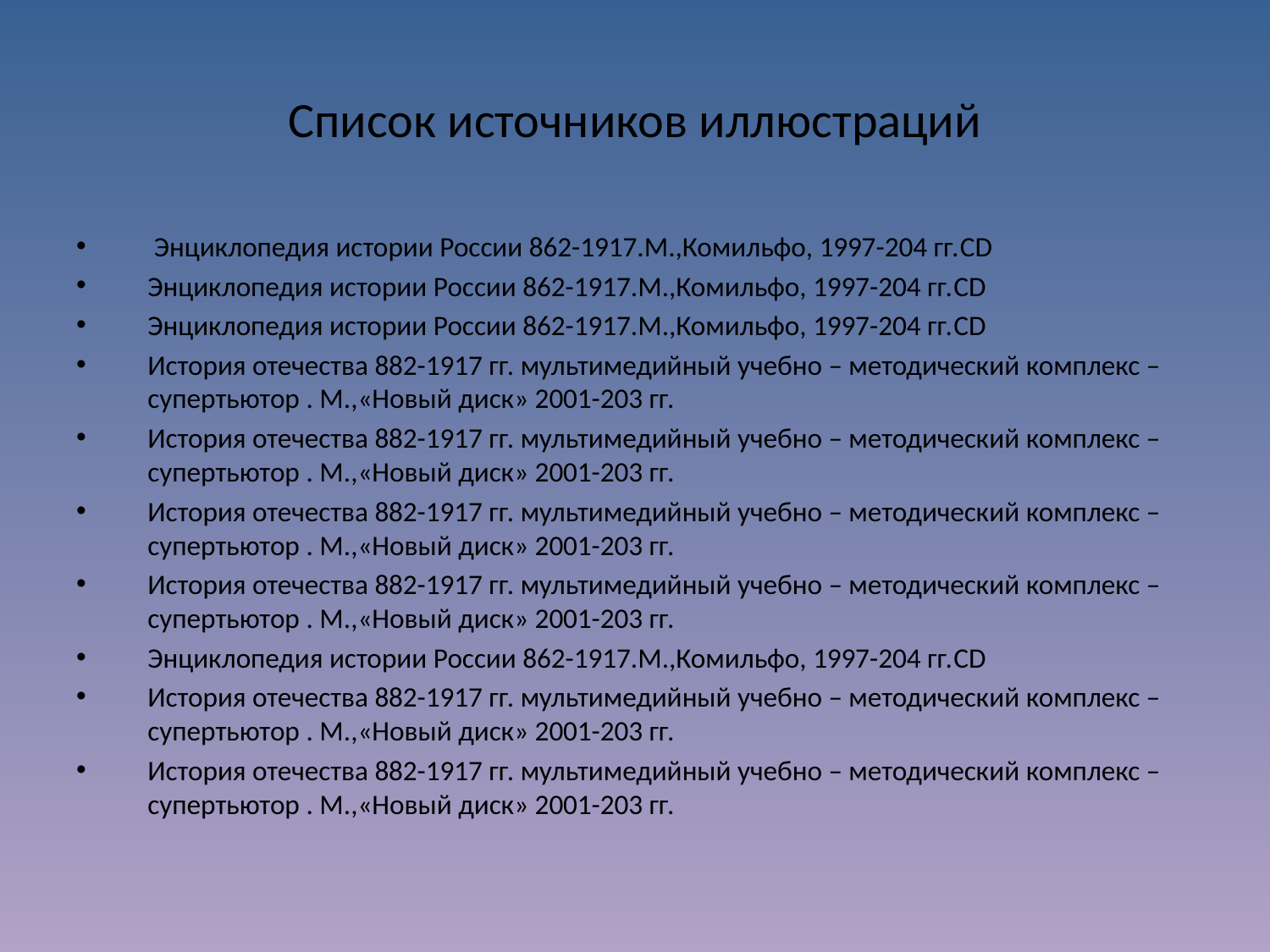

# Список источников иллюстраций
 Энциклопедия истории России 862-1917.М.,Комильфо, 1997-204 гг.CD
Энциклопедия истории России 862-1917.М.,Комильфо, 1997-204 гг.CD
Энциклопедия истории России 862-1917.М.,Комильфо, 1997-204 гг.CD
История отечества 882-1917 гг. мультимедийный учебно – методический комплекс – супертьютор . М.,«Новый диск» 2001-203 гг.
История отечества 882-1917 гг. мультимедийный учебно – методический комплекс – супертьютор . М.,«Новый диск» 2001-203 гг.
История отечества 882-1917 гг. мультимедийный учебно – методический комплекс – супертьютор . М.,«Новый диск» 2001-203 гг.
История отечества 882-1917 гг. мультимедийный учебно – методический комплекс – супертьютор . М.,«Новый диск» 2001-203 гг.
Энциклопедия истории России 862-1917.М.,Комильфо, 1997-204 гг.CD
История отечества 882-1917 гг. мультимедийный учебно – методический комплекс – супертьютор . М.,«Новый диск» 2001-203 гг.
История отечества 882-1917 гг. мультимедийный учебно – методический комплекс – супертьютор . М.,«Новый диск» 2001-203 гг.